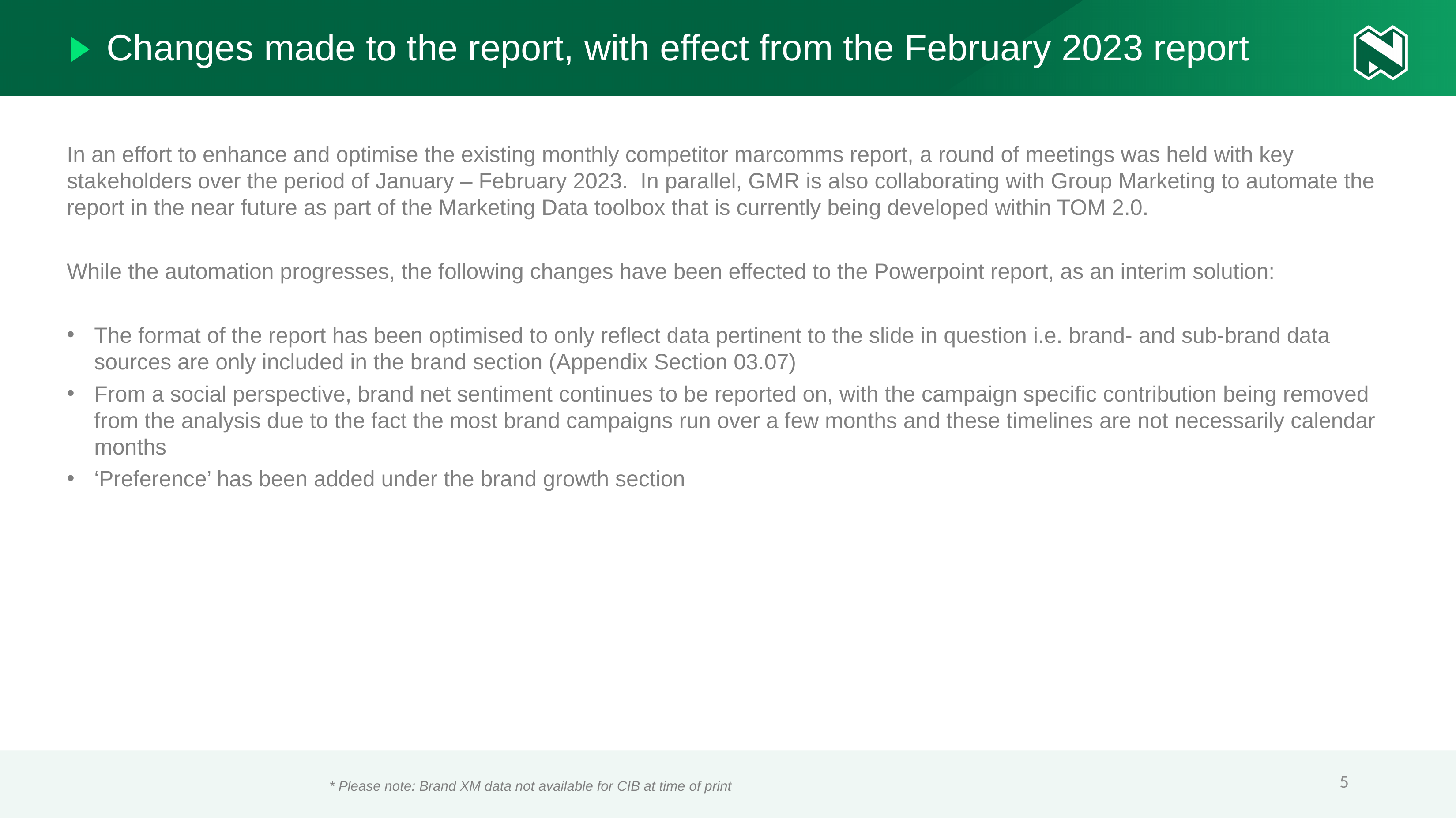

Changes made to the report, with effect from the February 2023 report
In an effort to enhance and optimise the existing monthly competitor marcomms report, a round of meetings was held with key stakeholders over the period of January – February 2023.  In parallel, GMR is also collaborating with Group Marketing to automate the report in the near future as part of the Marketing Data toolbox that is currently being developed within TOM 2.0.

While the automation progresses, the following changes have been effected to the Powerpoint report, as an interim solution:

The format of the report has been optimised to only reflect data pertinent to the slide in question i.e. brand- and sub-brand data sources are only included in the brand section (Appendix Section 03.07)
From a social perspective, brand net sentiment continues to be reported on, with the campaign specific contribution being removed from the analysis due to the fact the most brand campaigns run over a few months and these timelines are not necessarily calendar months
‘Preference’ has been added under the brand growth section

5
* Please note: Brand XM data not available for CIB at time of print